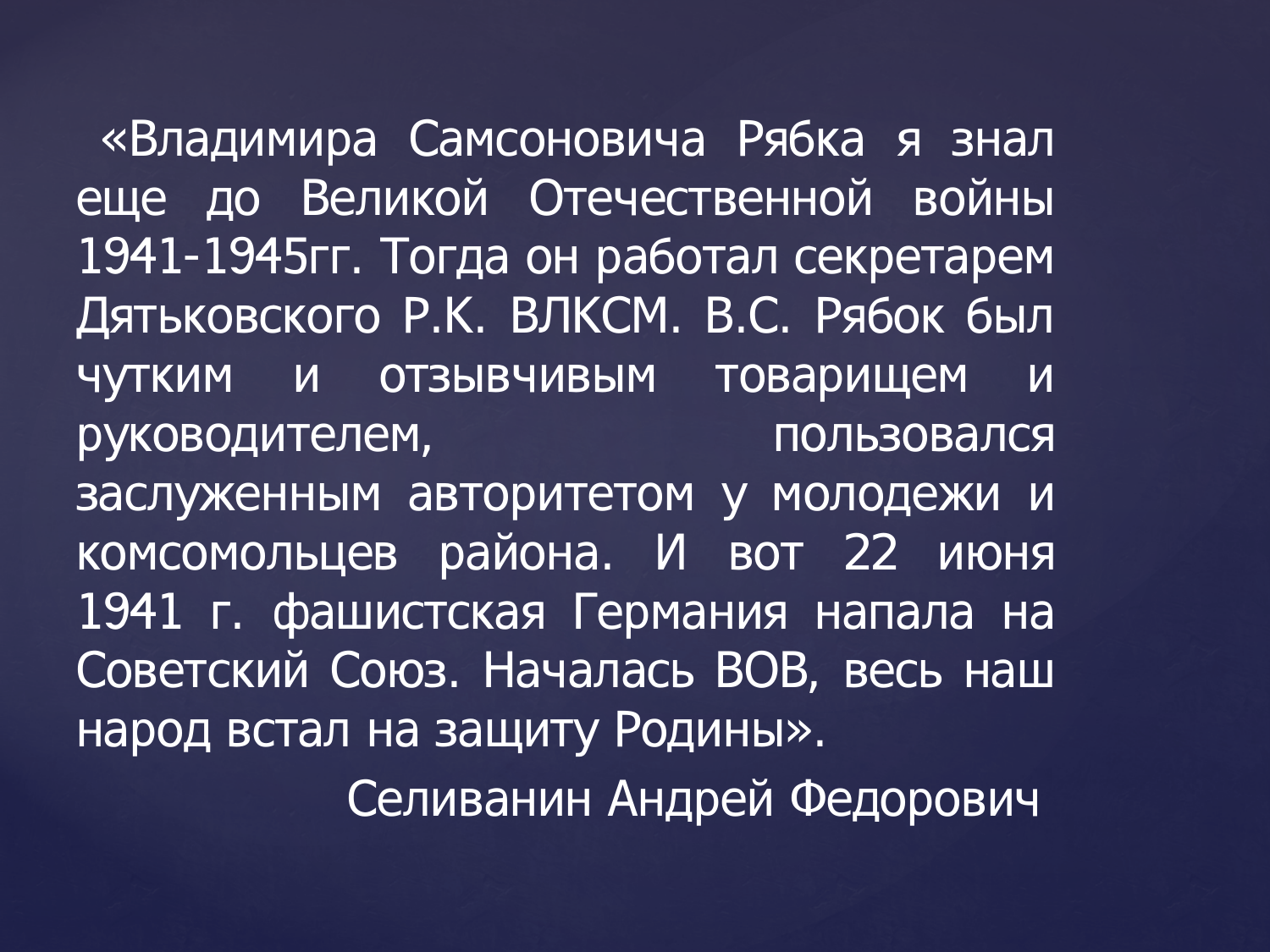

«Владимира Самсоновича Рябка я знал еще до Великой Отечественной войны 1941-1945гг. Тогда он работал секретарем Дятьковского Р.К. ВЛКСМ. В.С. Рябок был чутким и отзывчивым товарищем и руководителем, пользовался заслуженным авторитетом у молодежи и комсомольцев района. И вот 22 июня 1941 г. фашистская Германия напала на Советский Союз. Началась ВОВ, весь наш народ встал на защиту Родины».
                Селиванин Андрей Федорович

#